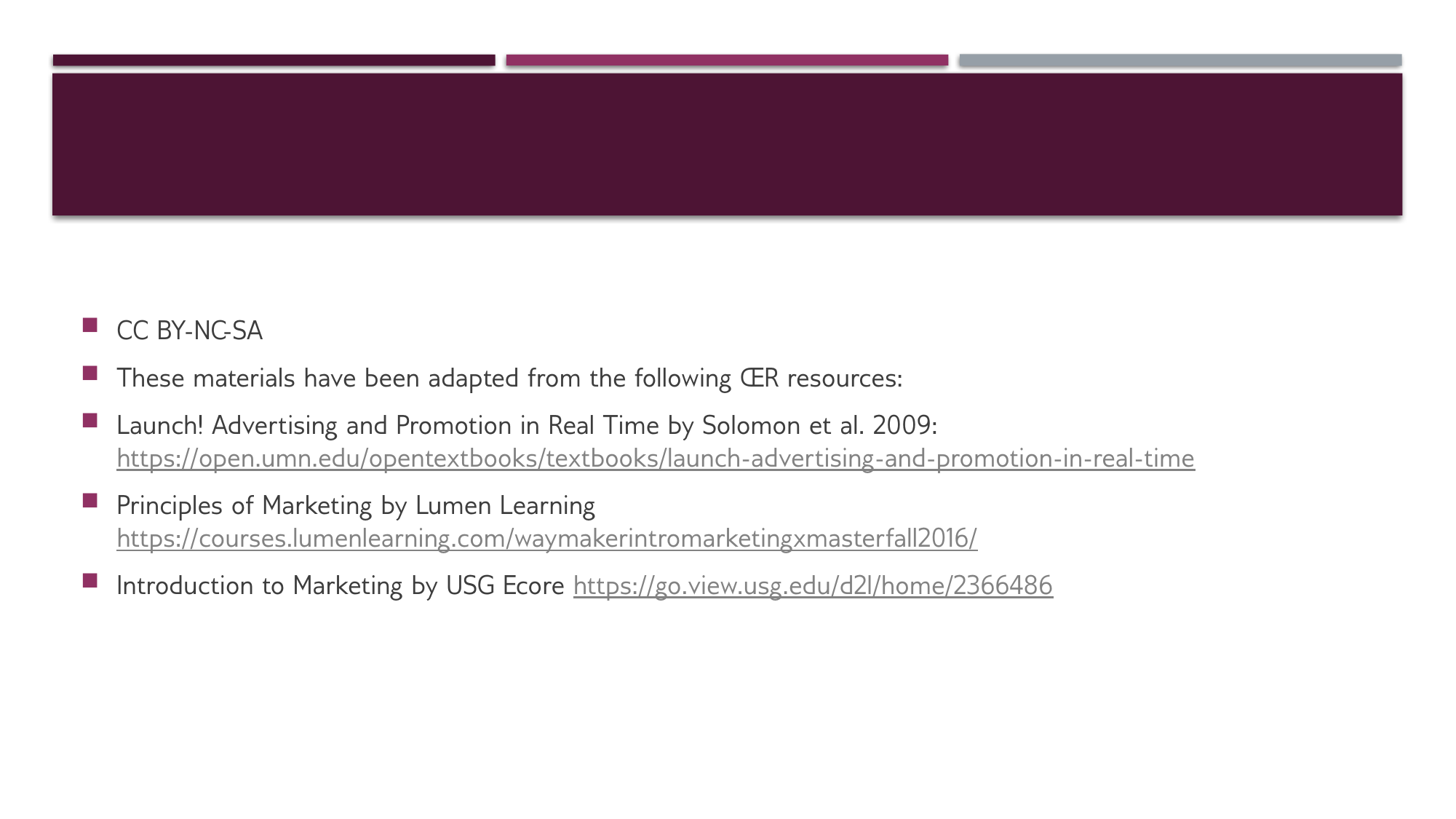

#
CC BY-NC-SA
These materials have been adapted from the following OER resources:
Launch! Advertising and Promotion in Real Time by Solomon et al. 2009: https://open.umn.edu/opentextbooks/textbooks/launch-advertising-and-promotion-in-real-time
Principles of Marketing by Lumen Learning https://courses.lumenlearning.com/waymakerintromarketingxmasterfall2016/
Introduction to Marketing by USG Ecore https://go.view.usg.edu/d2l/home/2366486